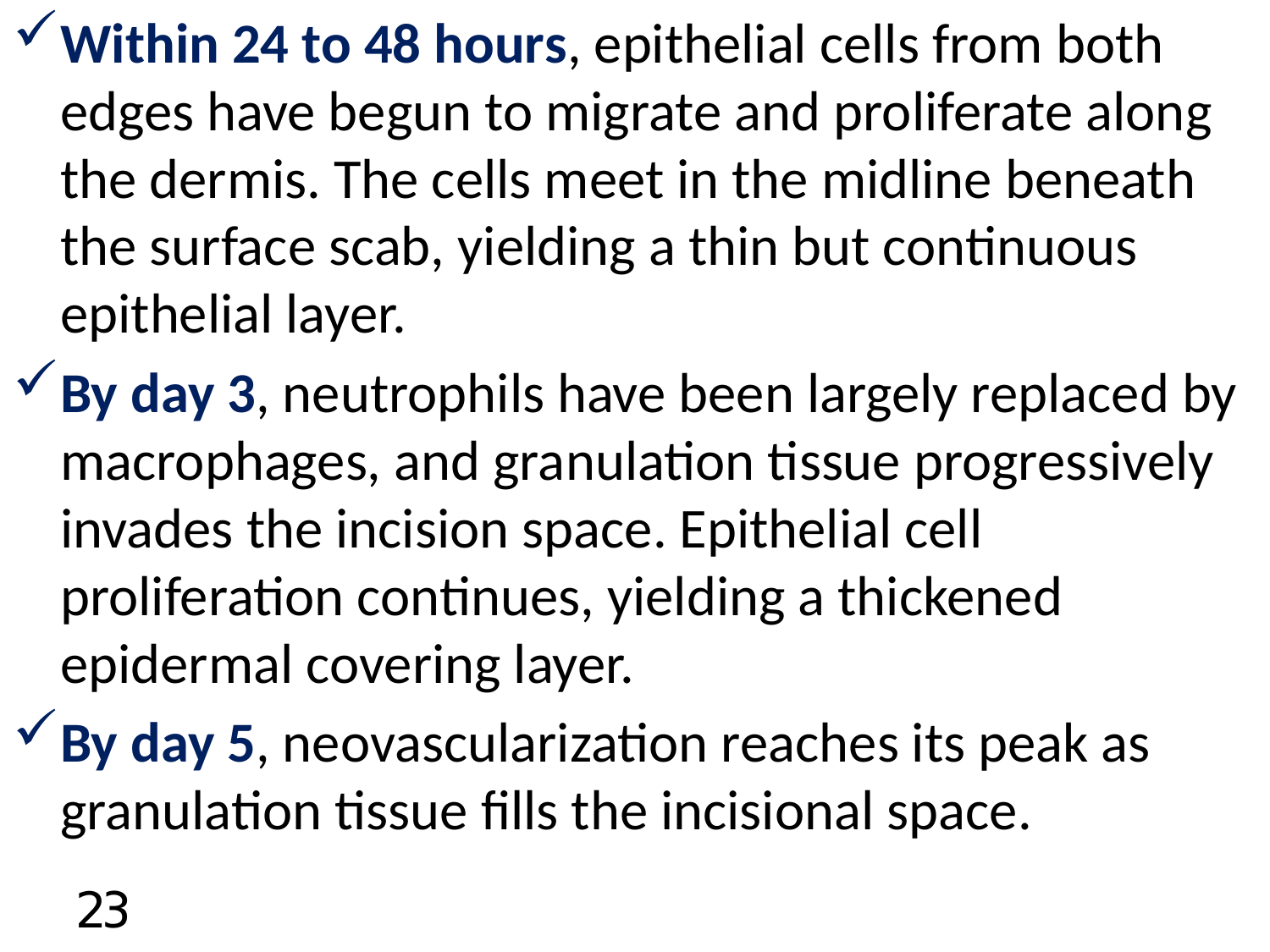

Within 24 to 48 hours, epithelial cells from both edges have begun to migrate and proliferate along the dermis. The cells meet in the midline beneath the surface scab, yielding a thin but continuous epithelial layer.
By day 3, neutrophils have been largely replaced by macrophages, and granulation tissue progressively invades the incision space. Epithelial cell proliferation continues, yielding a thickened epidermal covering layer.
By day 5, neovascularization reaches its peak as granulation tissue fills the incisional space.
23